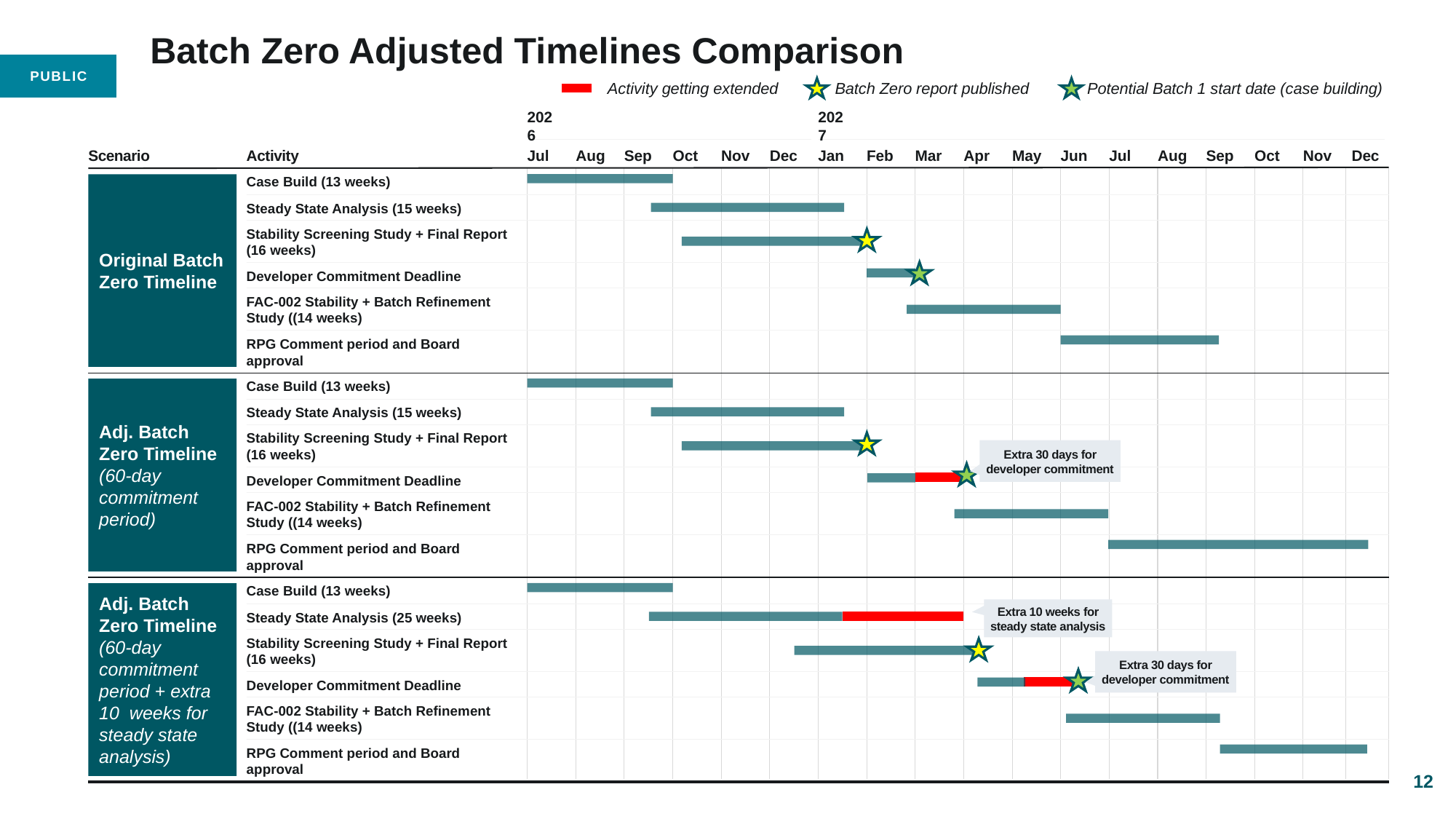

# Batch Zero Adjusted Timelines Comparison

Batch Zero report published

Potential Batch 1 start date (case building)
Activity getting extended
2026
2027
Scenario
Activity
Jul
Aug
Sep
Oct
Nov
Dec
Jan
Feb
Mar
Apr
May
Jun
Jul
Aug
Sep
Oct
Nov
Dec
Case Build (13 weeks)
Original Batch Zero Timeline
Steady State Analysis (15 weeks)
Stability Screening Study + Final Report (16 weeks)

Developer Commitment Deadline
FAC-002 Stability + Batch Refinement Study ((14 weeks)
RPG Comment period and Board approval
Case Build (13 weeks)
Adj. Batch Zero Timeline (60-day commitment period)
Steady State Analysis (15 weeks)
Stability Screening Study + Final Report (16 weeks)

Extra 30 days for developer commitment

Developer Commitment Deadline
FAC-002 Stability + Batch Refinement Study ((14 weeks)
RPG Comment period and Board approval
Case Build (13 weeks)
Adj. Batch Zero Timeline (60-day commitment period + extra 10  weeks for steady state analysis)
Extra 10 weeks for steady state analysis
Steady State Analysis (25 weeks)
Stability Screening Study + Final Report (16 weeks)

Extra 30 days for developer commitment

Developer Commitment Deadline
FAC-002 Stability + Batch Refinement Study ((14 weeks)
RPG Comment period and Board approval
12